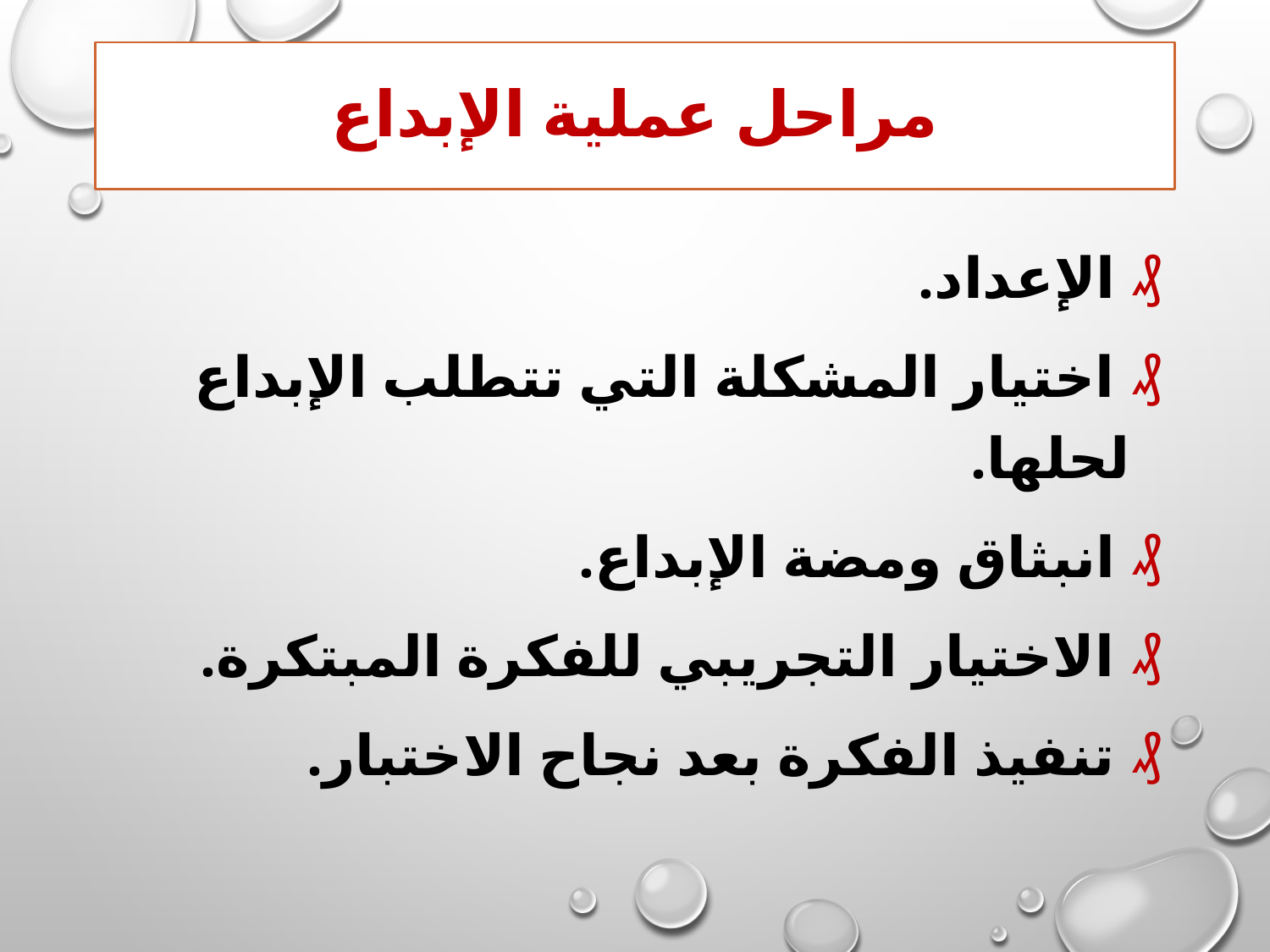

# مراحل عملية الإبداع
 الإعداد.
 اختيار المشكلة التي تتطلب الإبداع لحلها.
 انبثاق ومضة الإبداع.
 الاختيار التجريبي للفكرة المبتكرة.
 تنفيذ الفكرة بعد نجاح الاختبار.